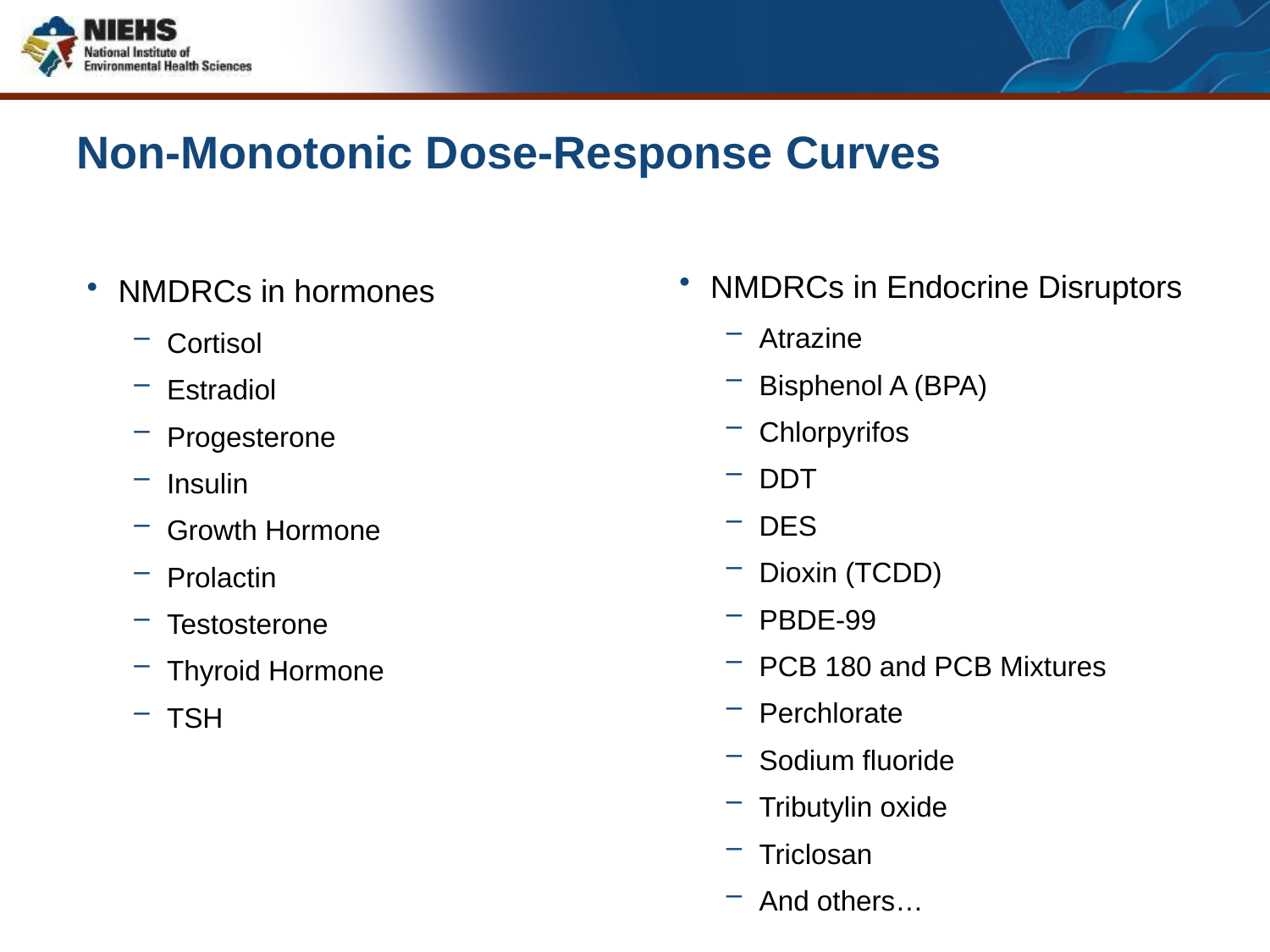

# Non-Monotonic Dose-Response Curves

NMDRCs in hormones
Cortisol
Estradiol
Progesterone
Insulin
Growth Hormone
Prolactin
Testosterone
Thyroid Hormone
TSH
NMDRCs in Endocrine Disruptors
Atrazine
Bisphenol A (BPA)
Chlorpyrifos
DDT
DES
Dioxin (TCDD)
PBDE-99
PCB 180 and PCB Mixtures
Perchlorate
Sodium fluoride
Tributylin oxide
Triclosan
And others…